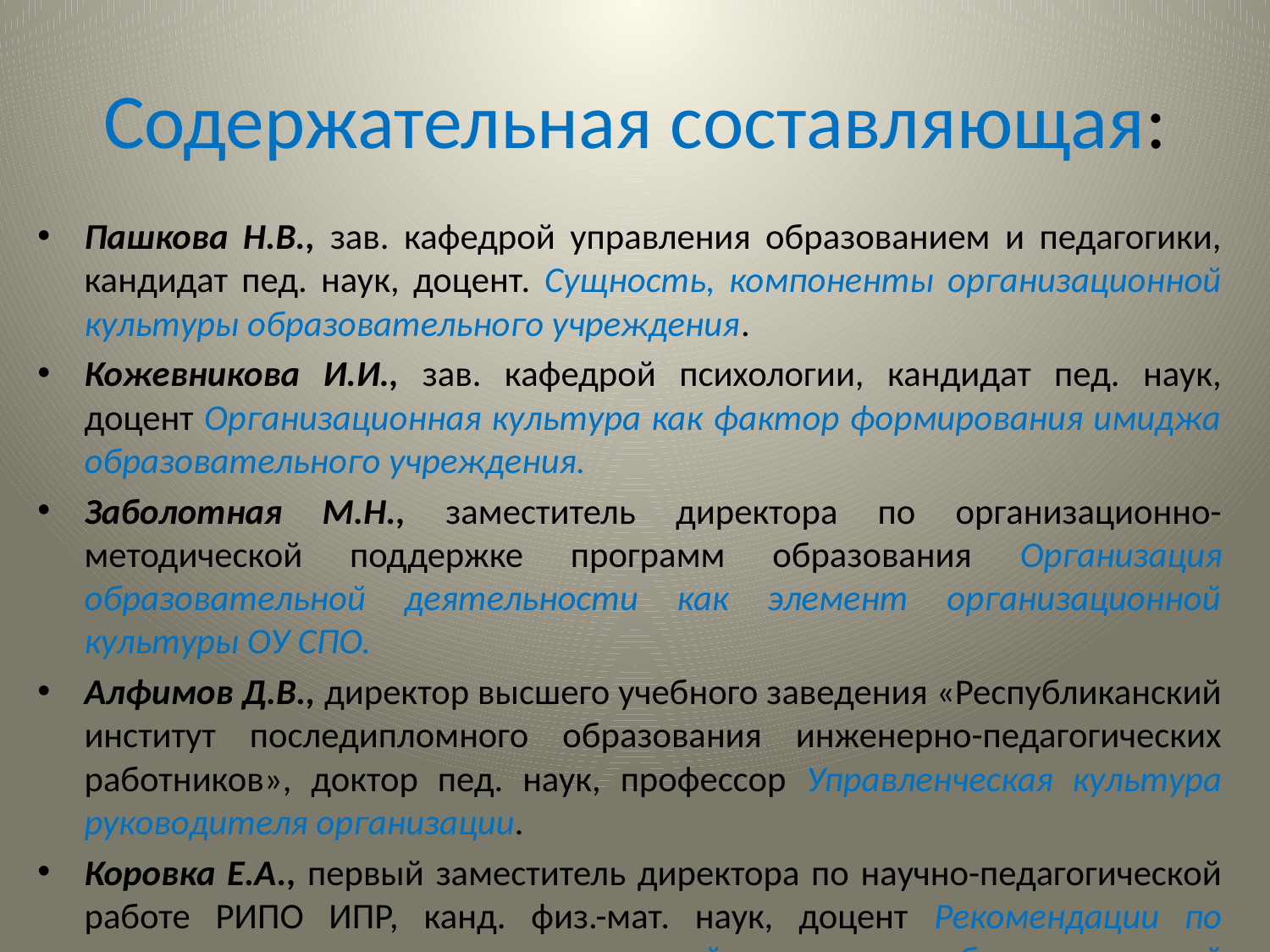

# Содержательная составляющая:

Пашкова Н.В., зав. кафедрой управления образованием и педагогики, кандидат пед. наук, доцент. Сущность, компоненты организационной культуры образовательного учреждения.
Кожевникова И.И., зав. кафедрой психологии, кандидат пед. наук, доцент Организационная культура как фактор формирования имиджа образовательного учреждения.
Заболотная М.Н., заместитель директора по организационно-методической поддержке программ образования Организация образовательной деятельности как элемент организационной культуры ОУ СПО.
Алфимов Д.В., директор высшего учебного заведения «Республиканский институт последипломного образования инженерно-педагогических работников», доктор пед. наук, профессор Управленческая культура руководителя организации.
Коровка Е.А., первый заместитель директора по научно-педагогической работе РИПО ИПР, канд. физ.-мат. наук, доцент Рекомендации по совершенствованию организационной культуры образовательной организации.